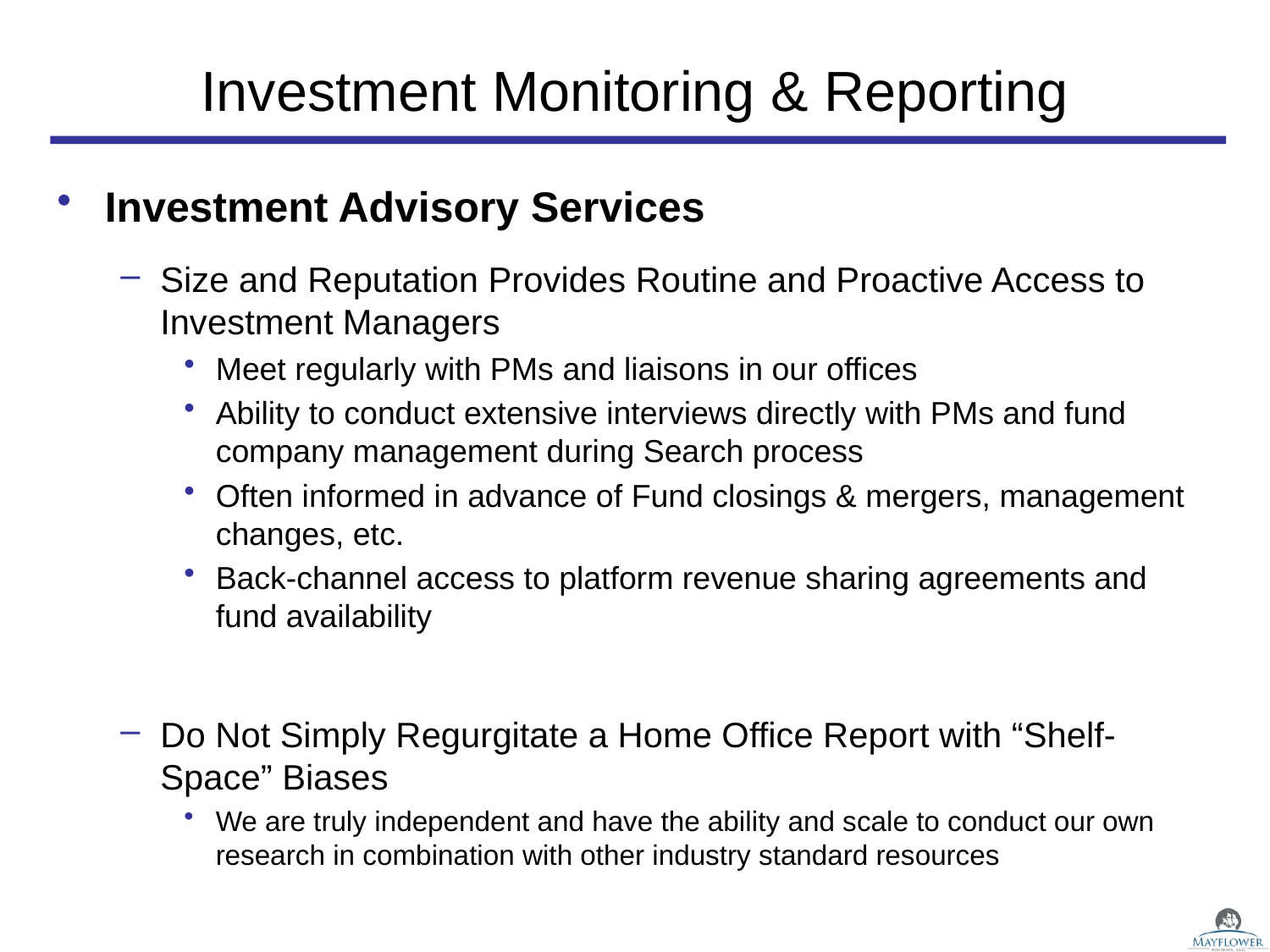

# Investment Monitoring & Reporting
Investment Advisory Services

Size and Reputation Provides Routine and Proactive Access to Investment Managers
Meet regularly with PMs and liaisons in our offices
Ability to conduct extensive interviews directly with PMs and fund company management during Search process
Often informed in advance of Fund closings & mergers, management changes, etc.
Back-channel access to platform revenue sharing agreements and fund availability

Do Not Simply Regurgitate a Home Office Report with “Shelf-Space” Biases
We are truly independent and have the ability and scale to conduct our own research in combination with other industry standard resources